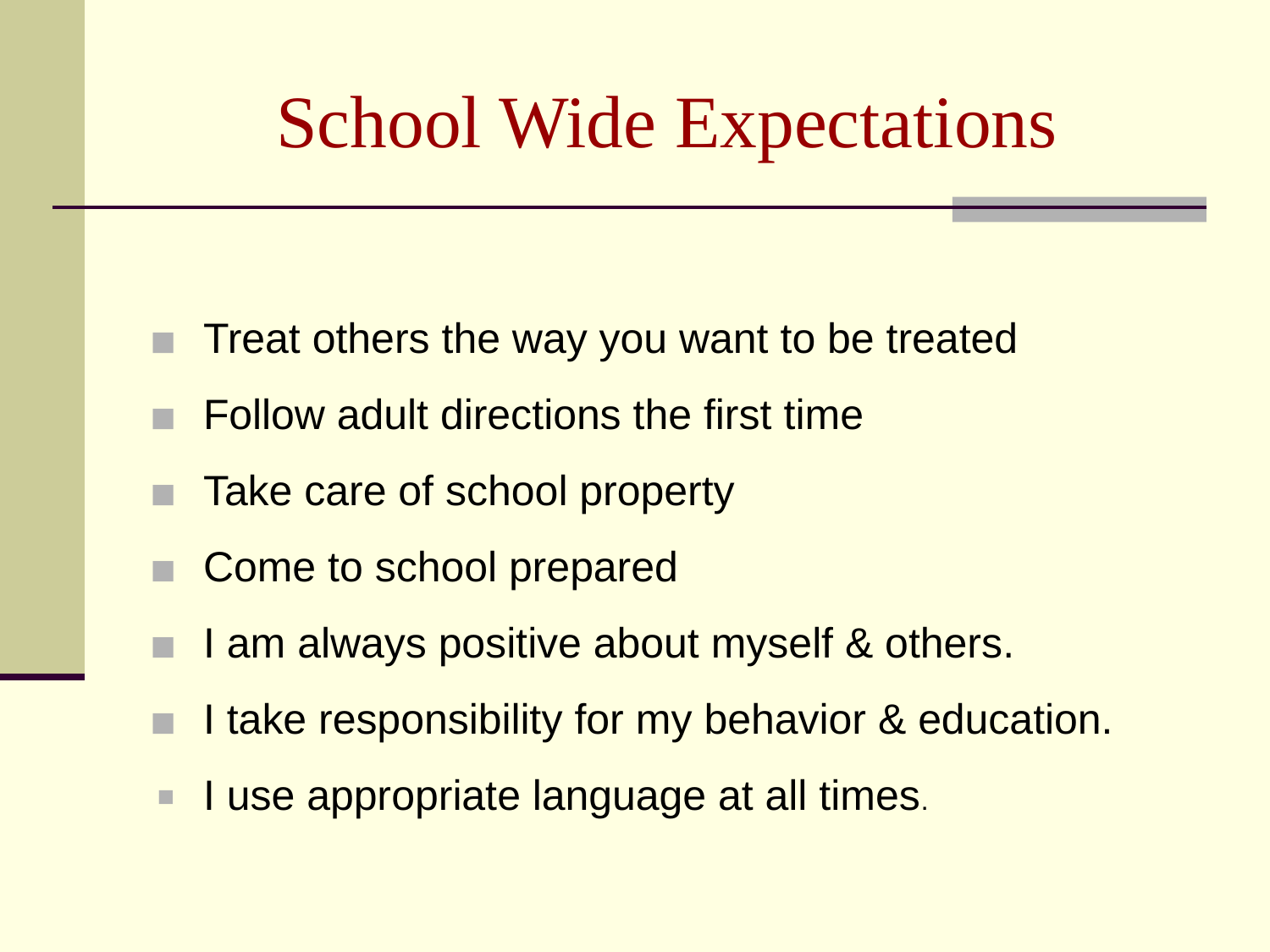

# School Wide Expectations

Treat others the way you want to be treated
Follow adult directions the first time
Take care of school property
Come to school prepared
I am always positive about myself & others.
I take responsibility for my behavior & education.
I use appropriate language at all times.